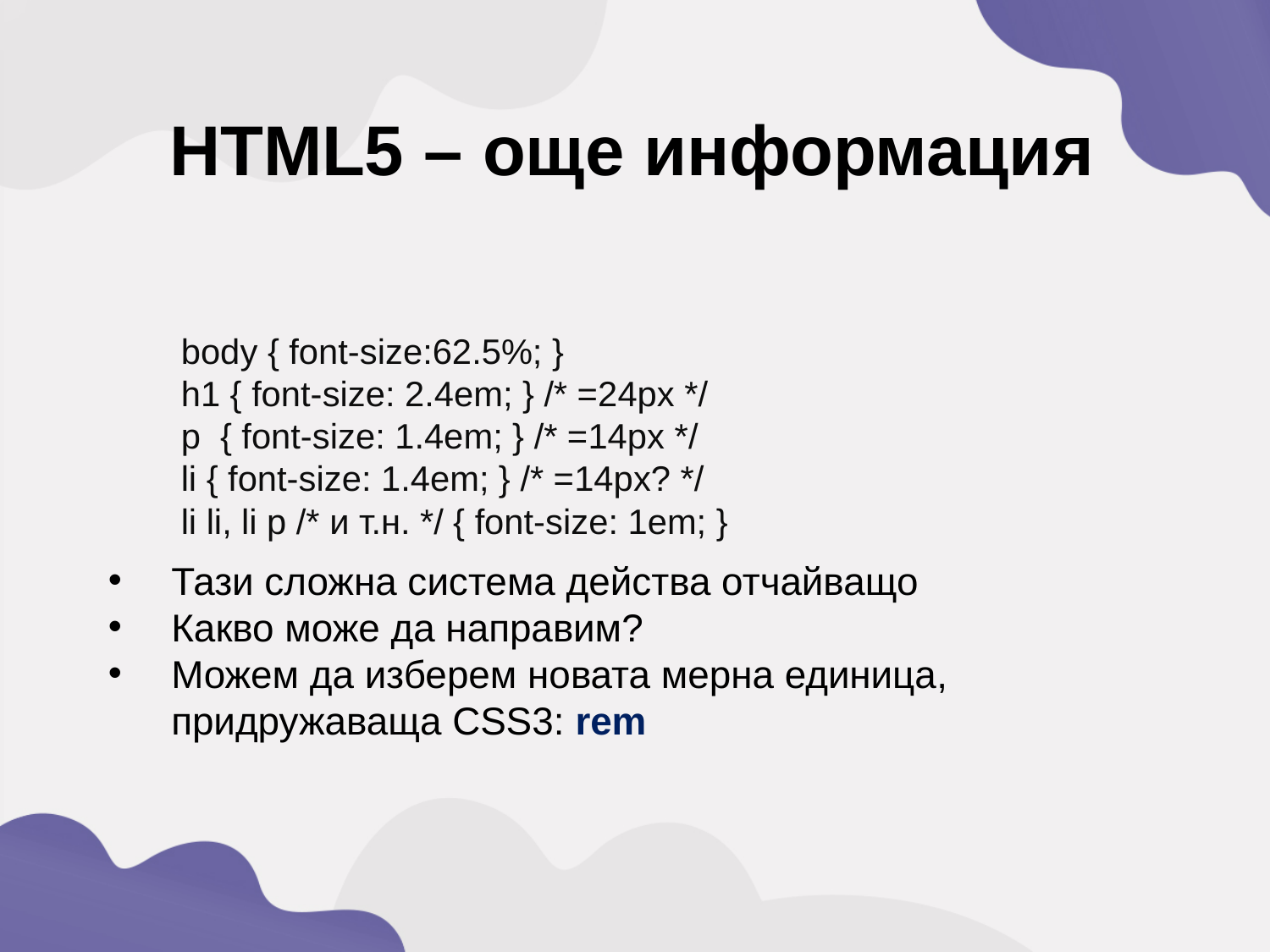

HTML5 – още информация

	 body { font-size:62.5%; }
	 h1 { font-size: 2.4em; } /* =24px */
	 p  { font-size: 1.4em; } /* =14px */
	 li { font-size: 1.4em; } /* =14px? */
	 li li, li p /* и т.н. */ { font-size: 1em; }
Тази сложна система действа отчайващо
Какво може да направим?
Можем да изберем новата мерна единица, придружаваща CSS3: rem